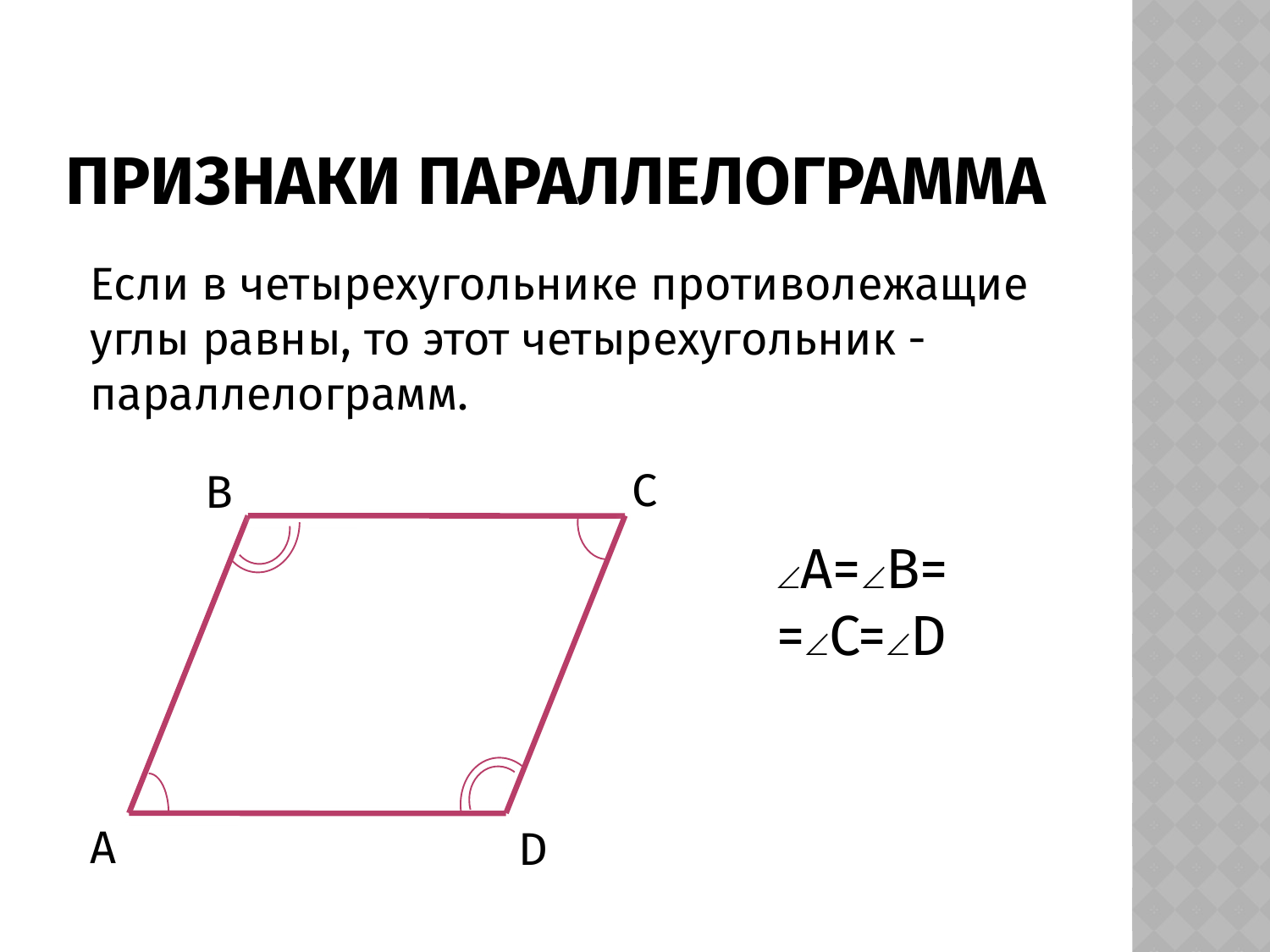

# Признаки параллелограмма
Если в четырехугольнике противолежащие углы равны, то этот четырехугольник - параллелограмм.
C
B

∠A=∠B==∠C=∠D

A
D